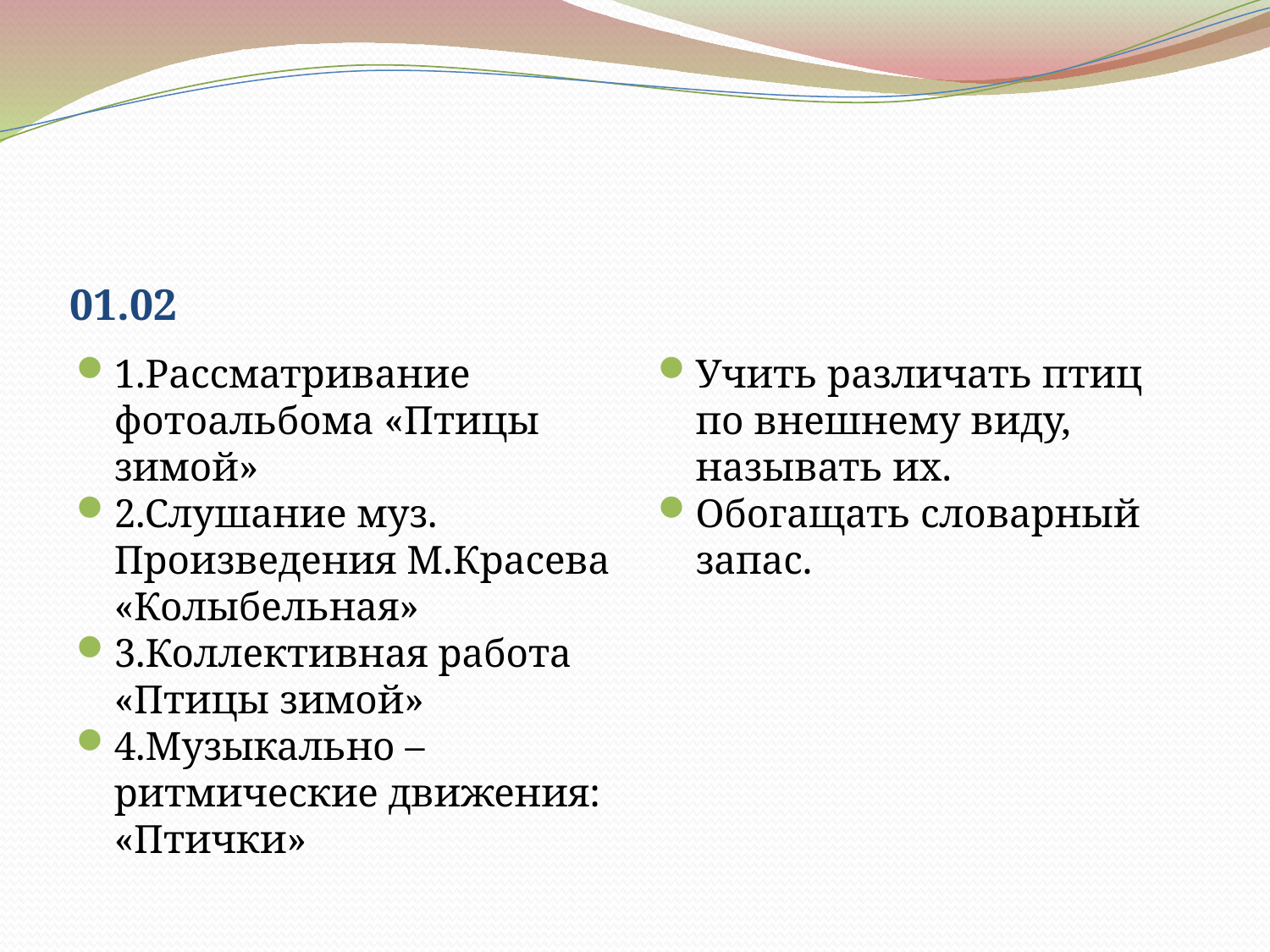

01.02
1.Рассматривание фотоальбома «Птицы зимой»
2.Слушание муз. Произведения М.Красева «Колыбельная»
3.Коллективная работа «Птицы зимой»
4.Музыкально – ритмические движения: «Птички»

Учить различать птиц по внешнему виду, называть их.
Обогащать словарный запас.